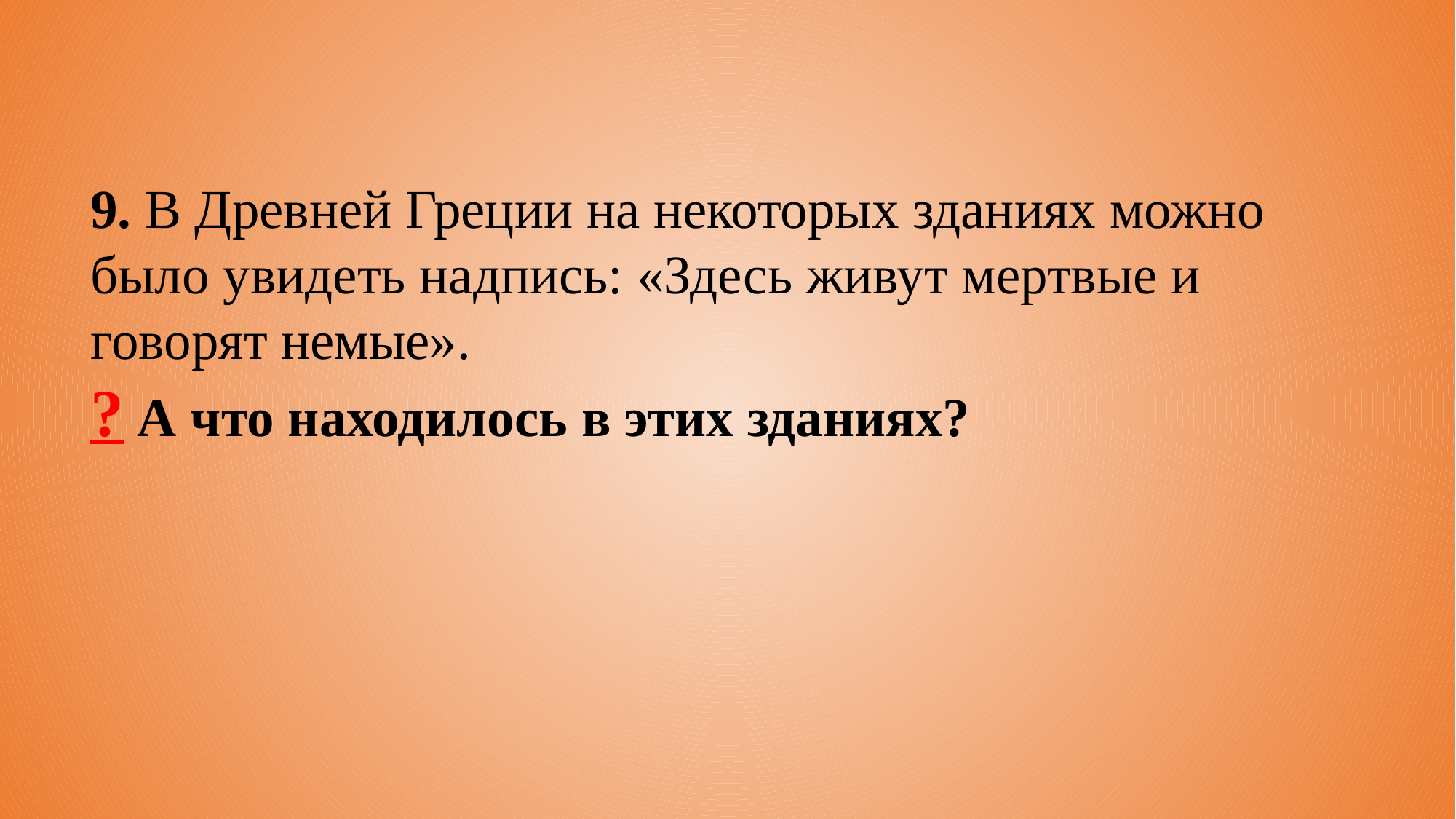

9. В Древней Греции на некоторых зданиях можно было увидеть надпись: «Здесь живут мертвые и говорят немые».
? А что находилось в этих зданиях?